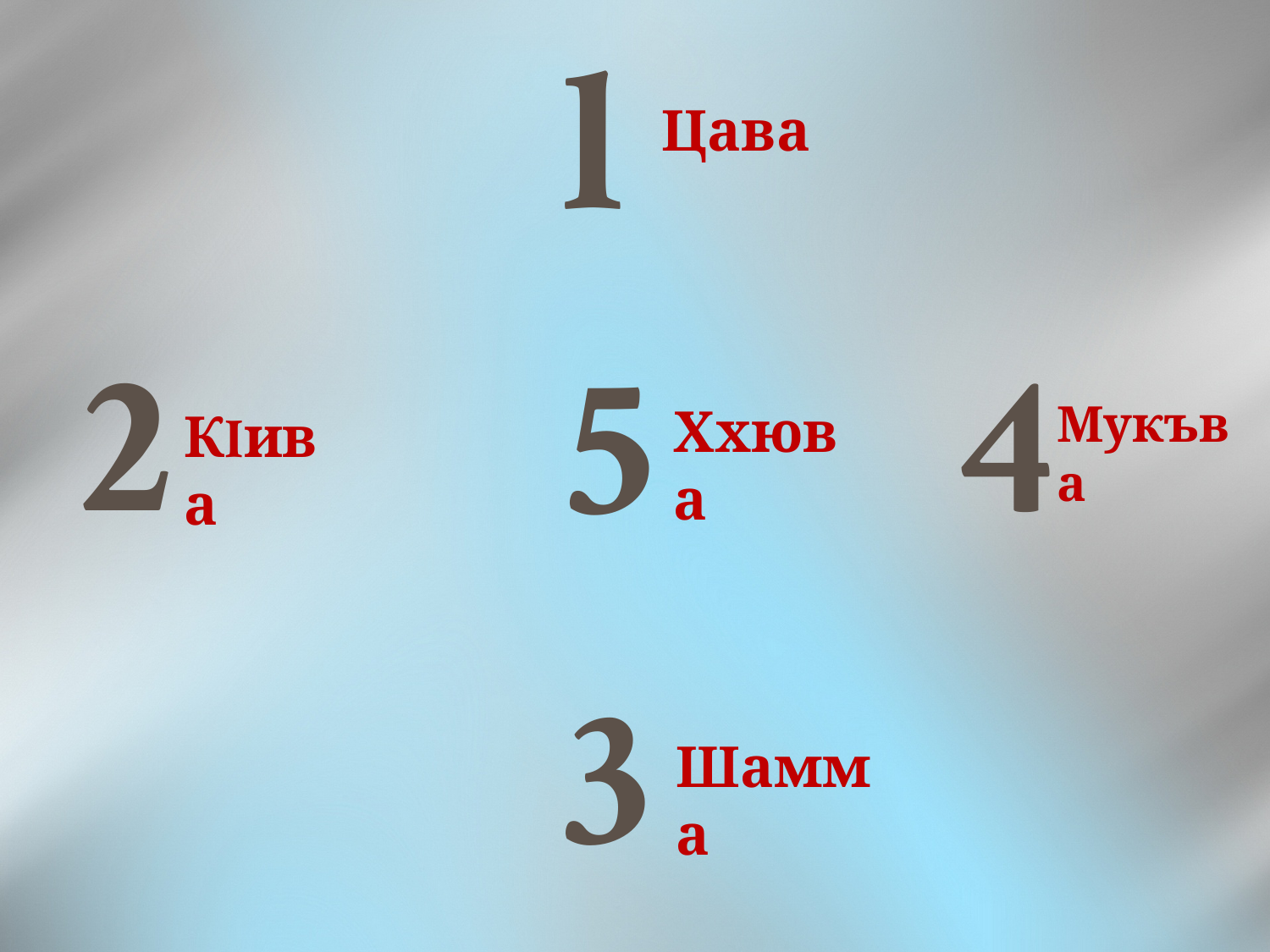

l
Цава
2
4
5
Мукъва
Ххюва
КIива
3
Шамма